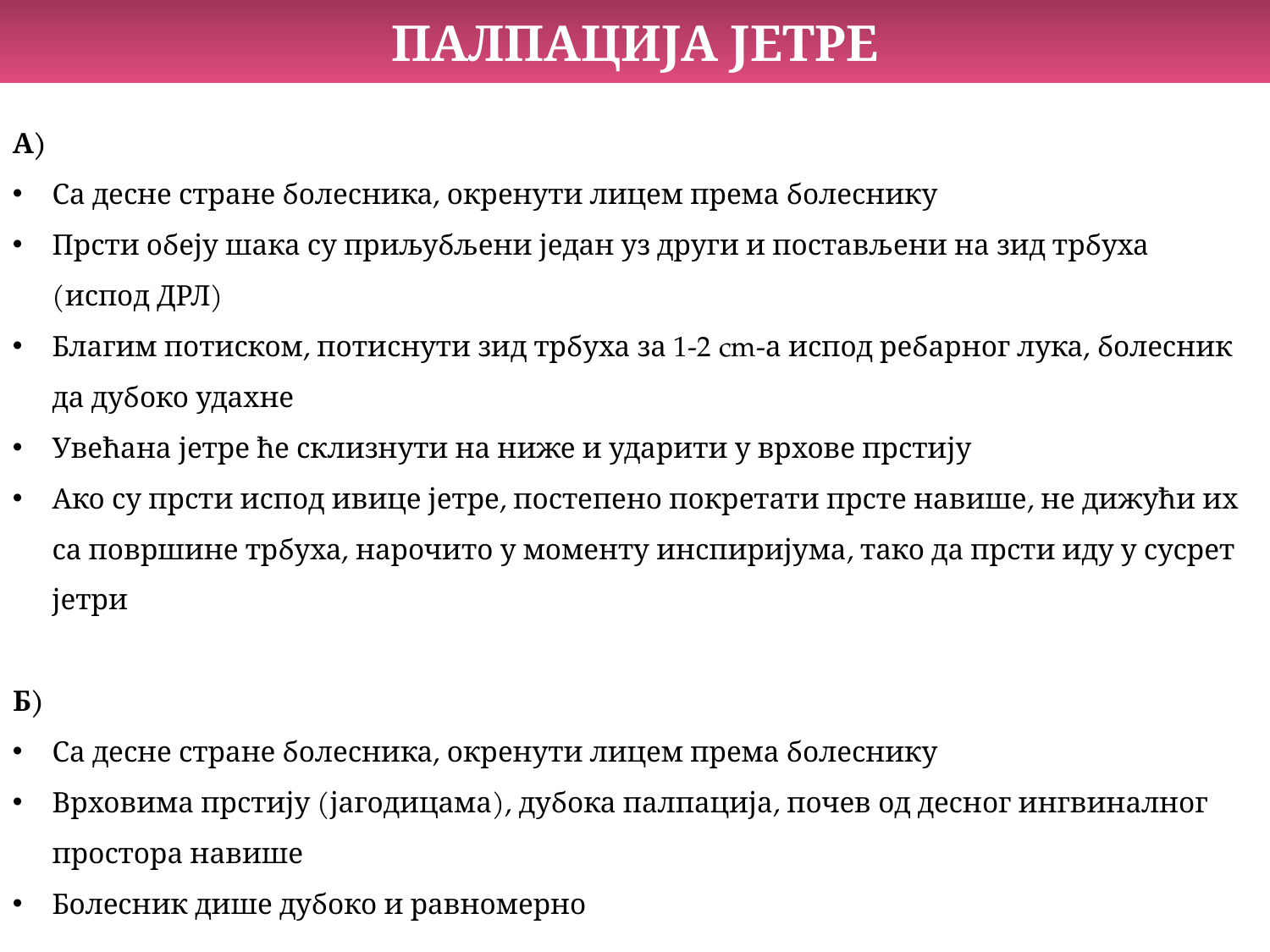

ПАЛПАЦИЈА ЈЕТРЕ
А)
Са десне стране болесника, окренути лицем према болеснику
Прсти обеју шака су приљубљени један уз други и постављени на зид трбуха (испод ДРЛ)
Благим потиском, потиснути зид трбуха за 1-2 cm-а испод ребарног лука, болесник да дубоко удахне
Увећана јетре ће склизнути на ниже и ударити у врхове прстију
Ако су прсти испод ивице јетре, постепено покретати прсте навише, не дижући их са површине трбуха, нарочито у моменту инспиријума, тако да прсти иду у сусрет јетри

Б)
Са десне стране болесника, окренути лицем према болеснику
Врховима прстију (јагодицама), дубока палпација, почев од десног ингвиналног простора навише
Болесник дише дубоко и равномерно